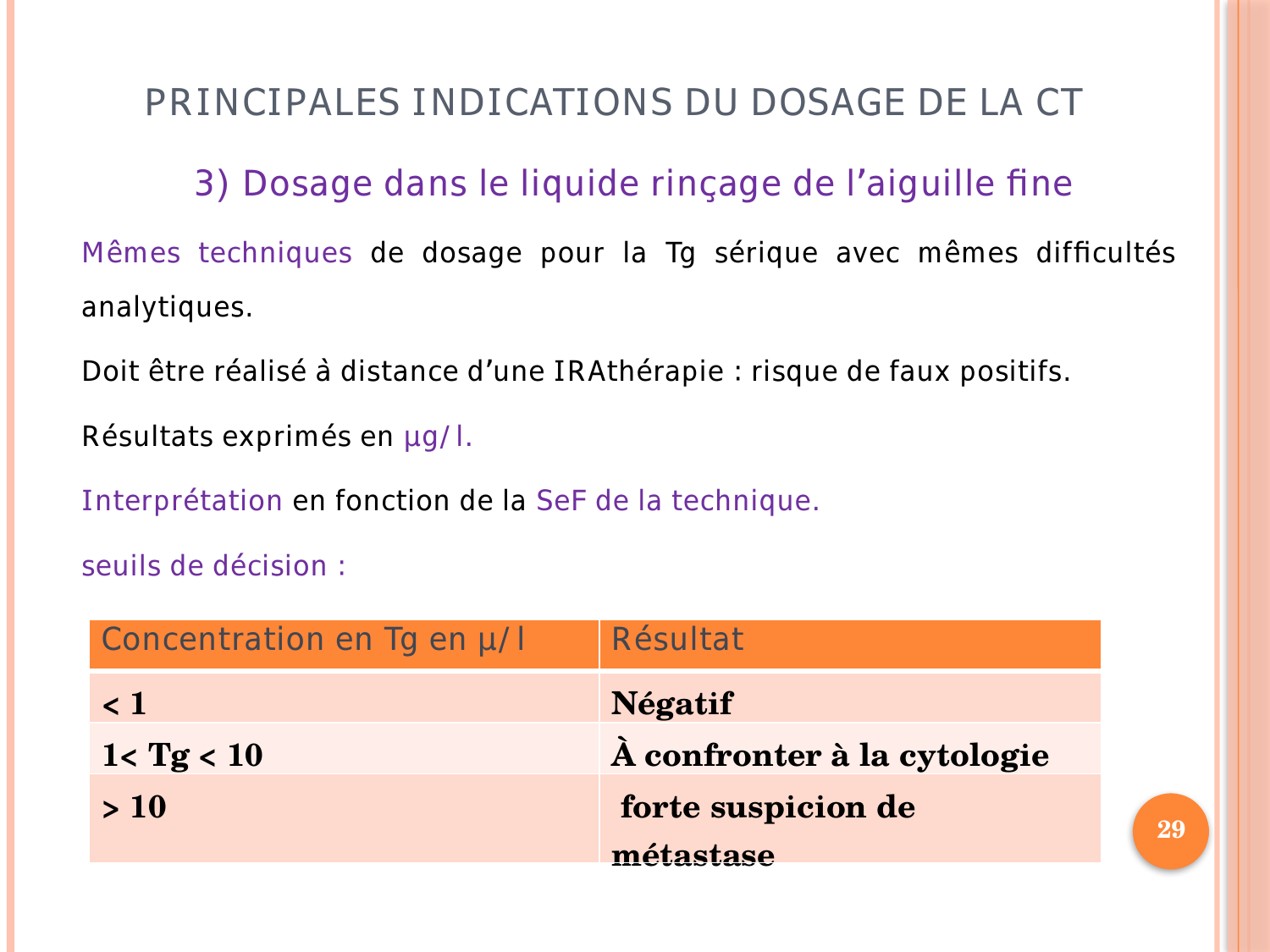

# Principales indications du dosage de la CT
3) Dosage dans le liquide rinçage de l’aiguille fine
Mêmes techniques de dosage pour la Tg sérique avec mêmes difficultés analytiques.
Doit être réalisé à distance d’une IRAthérapie : risque de faux positifs.
Résultats exprimés en µg/l.
Interprétation en fonction de la SeF de la technique.
seuils de décision :

| Concentration en Tg en µ/l | Résultat |
| --- | --- |
| < 1 | Négatif |
| 1< Tg < 10 | À confronter à la cytologie |
| > 10 | forte suspicion de métastase |
29